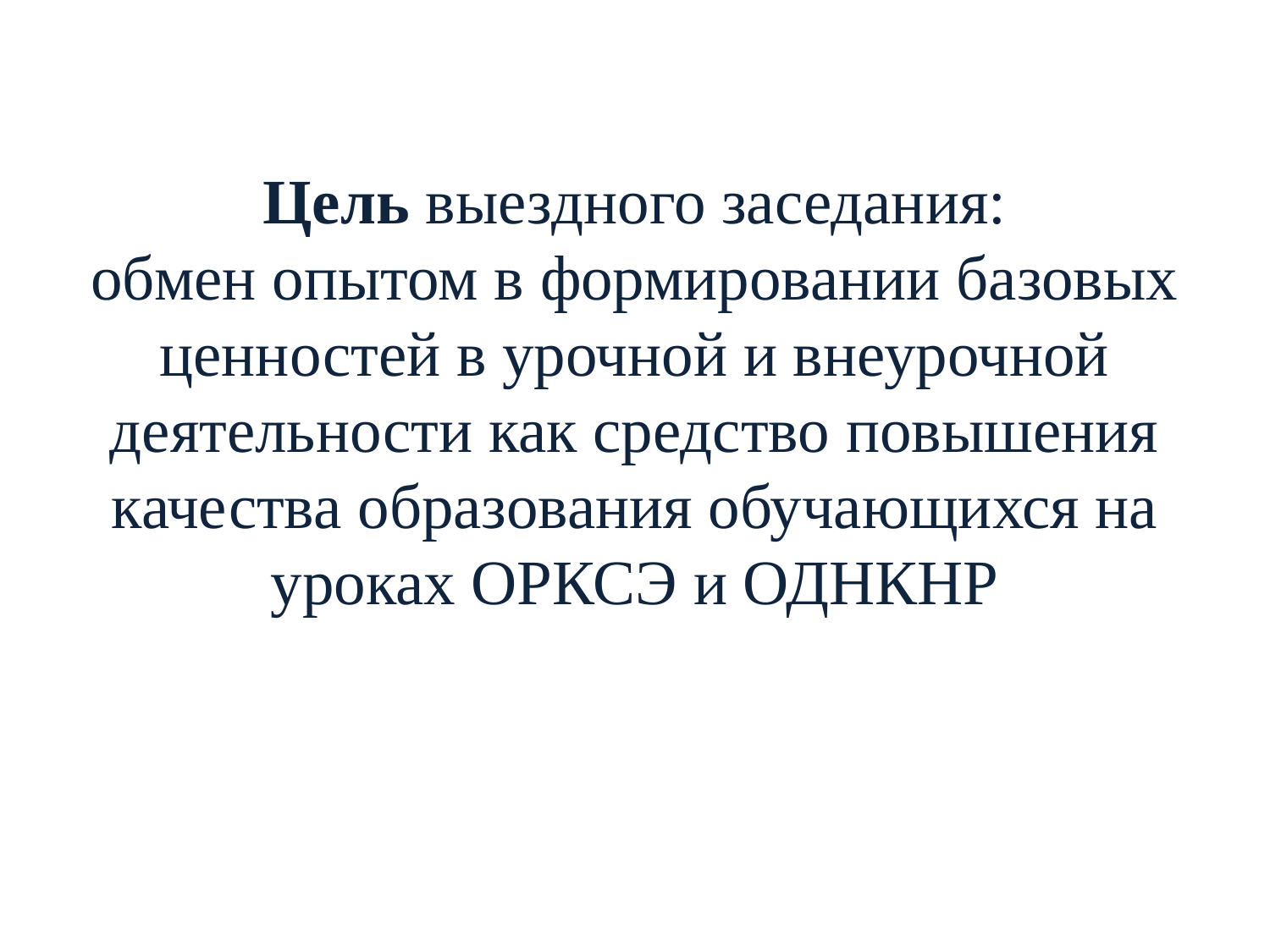

# Цель выездного заседания: обмен опытом в формировании базовых ценностей в урочной и внеурочной деятельности как средство повышения качества образования обучающихся на уроках ОРКСЭ и ОДНКНР